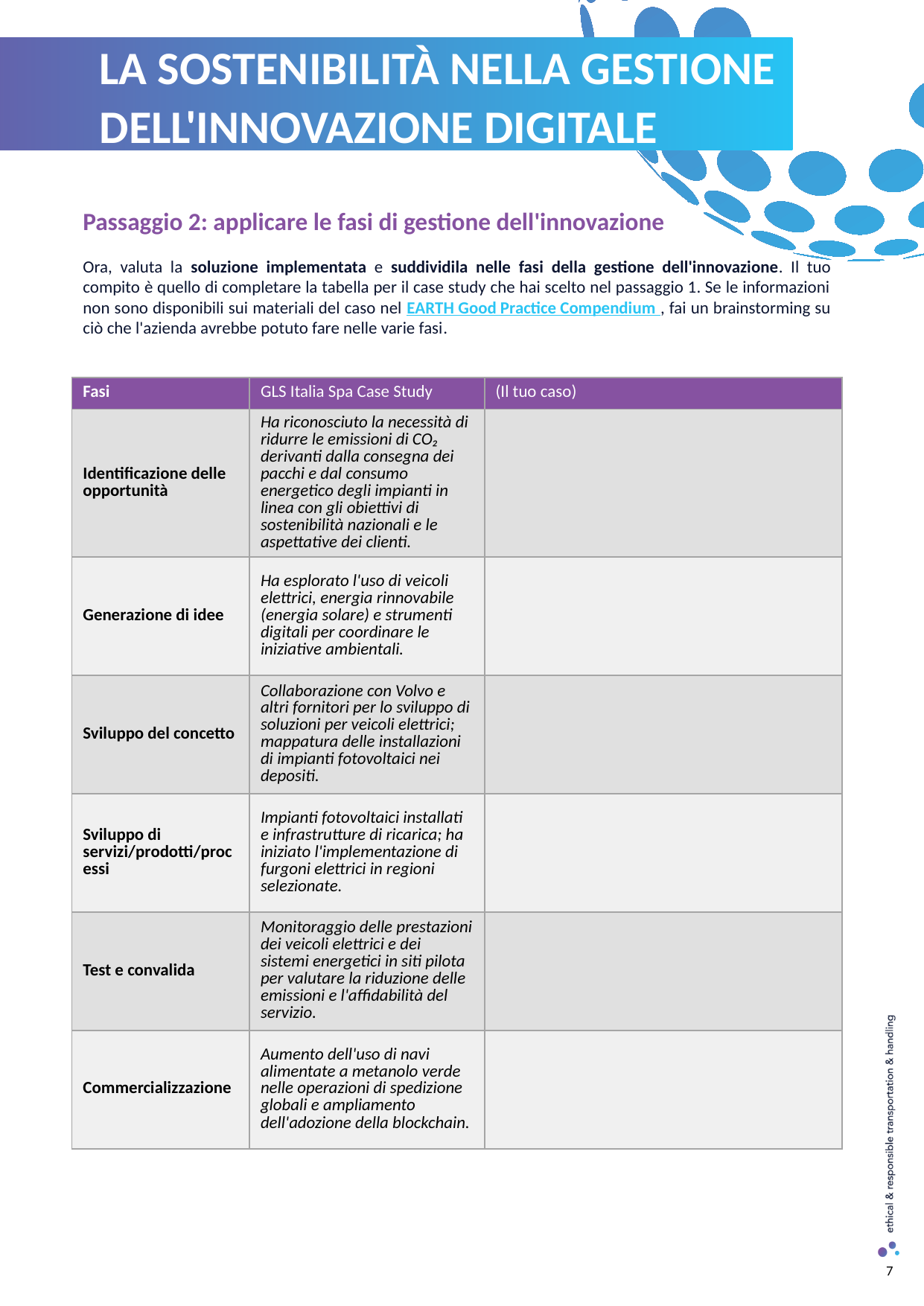

LA SOSTENIBILITÀ NELLA GESTIONE DELL'INNOVAZIONE DIGITALE
Passaggio 2: applicare le fasi di gestione dell'innovazione

Ora, valuta la soluzione implementata e suddividila nelle fasi della gestione dell'innovazione. Il tuo compito è quello di completare la tabella per il case study che hai scelto nel passaggio 1. Se le informazioni non sono disponibili sui materiali del caso nel EARTH Good Practice Compendium , fai un brainstorming su ciò che l'azienda avrebbe potuto fare nelle varie fasi.

| Fasi | GLS Italia Spa Case Study | (Il tuo caso) |
| --- | --- | --- |
| Identificazione delle opportunità | Ha riconosciuto la necessità di ridurre le emissioni di CO₂ derivanti dalla consegna dei pacchi e dal consumo energetico degli impianti in linea con gli obiettivi di sostenibilità nazionali e le aspettative dei clienti. |  |
| Generazione di idee | Ha esplorato l'uso di veicoli elettrici, energia rinnovabile (energia solare) e strumenti digitali per coordinare le iniziative ambientali. |  |
| Sviluppo del concetto | Collaborazione con Volvo e altri fornitori per lo sviluppo di soluzioni per veicoli elettrici; mappatura delle installazioni di impianti fotovoltaici nei depositi. |  |
| Sviluppo di servizi/prodotti/processi | Impianti fotovoltaici installati e infrastrutture di ricarica; ha iniziato l'implementazione di furgoni elettrici in regioni selezionate. |  |
| Test e convalida | Monitoraggio delle prestazioni dei veicoli elettrici e dei sistemi energetici in siti pilota per valutare la riduzione delle emissioni e l'affidabilità del servizio. |  |
| Commercializzazione | Aumento dell'uso di navi alimentate a metanolo verde nelle operazioni di spedizione globali e ampliamento dell'adozione della blockchain. |  |
7